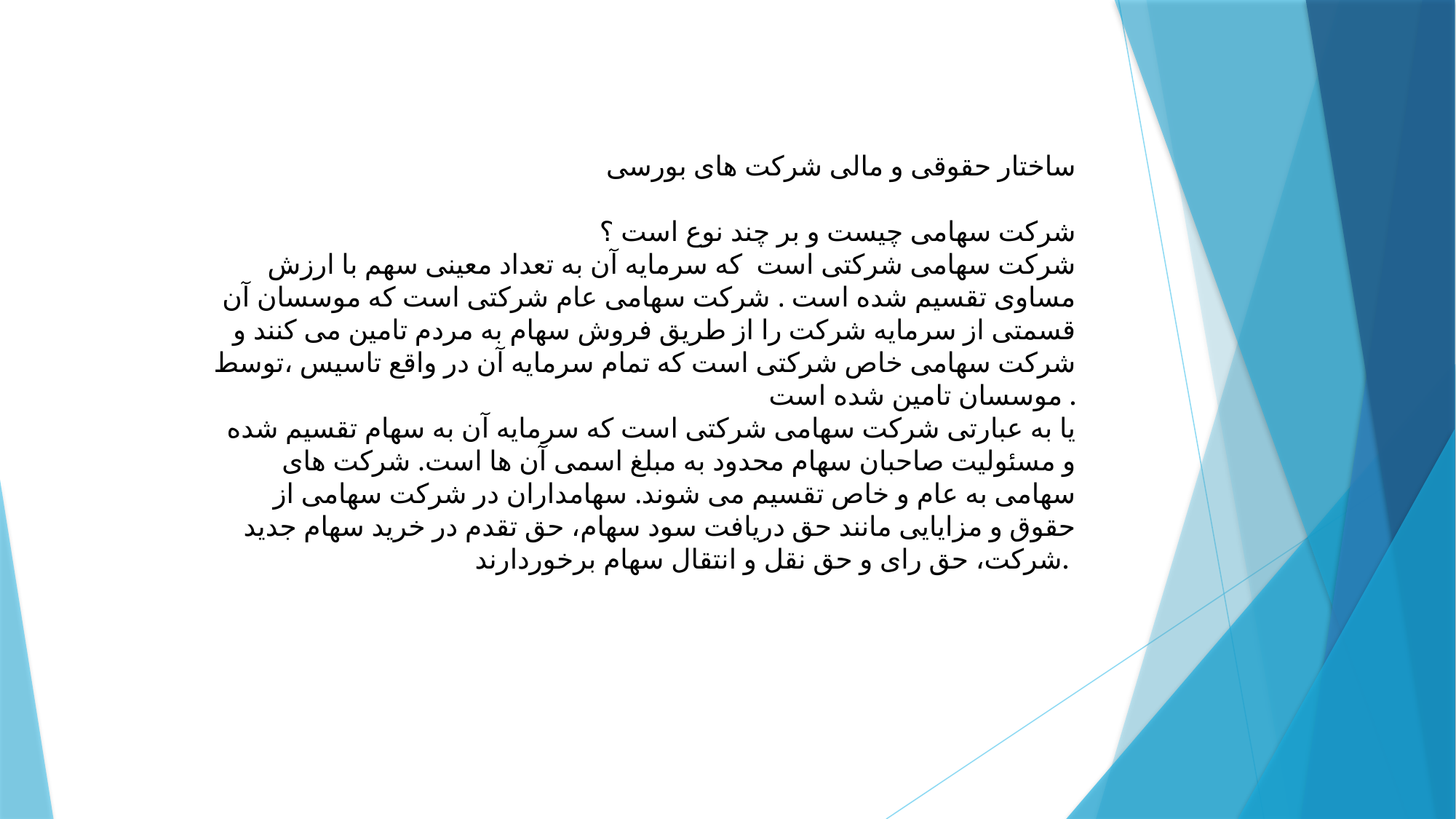

ساختار حقوقی و مالی شرکت های بورسی

شرکت سهامی چیست و بر چند نوع است ؟
شرکت سهامی شرکتی است  که سرمایه آن به تعداد معینی سهم با ارزش مساوی تقسیم شده است . شرکت سهامی عام شرکتی است که موسسان آن قسمتی از سرمایه شرکت را از طریق فروش سهام به مردم تامین می کنند و شرکت سهامی خاص شرکتی است که تمام سرمایه آن در واقع تاسیس ،توسط موسسان تامین شده است .
یا به عبارتی شرکت سهامی شرکتی است که سرمایه آن به سهام تقسیم شده و مسئولیت صاحبان سهام محدود به مبلغ اسمی آن ها است. شرکت های سهامی به عام و خاص تقسیم می شوند. سهامداران در شرکت سهامی از حقوق و مزایایی مانند حق دریافت سود سهام، حق تقدم در خرید سهام جدید شرکت، حق رای و حق نقل و انتقال سهام برخوردارند.